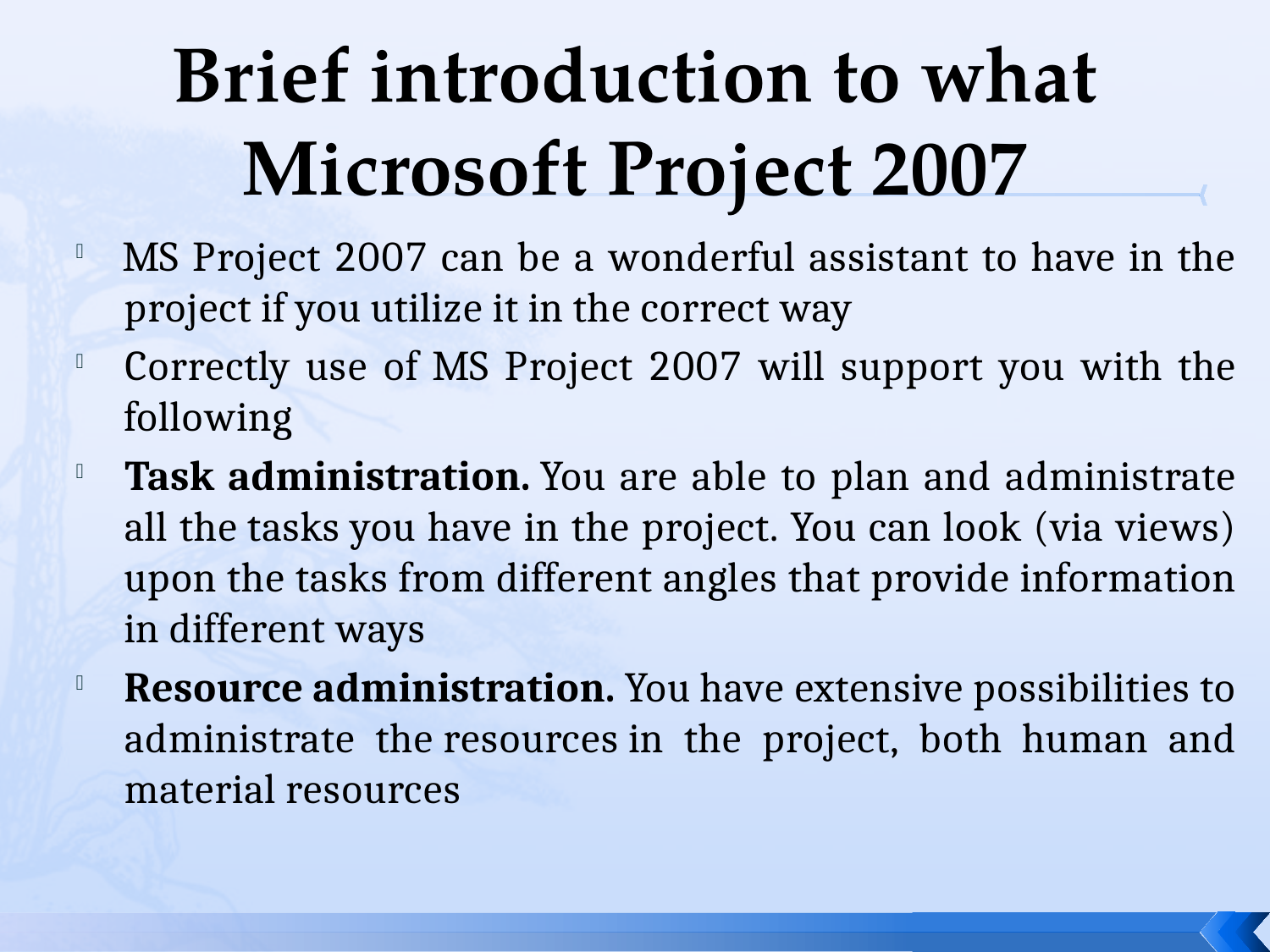

# Brief introduction to what Microsoft Project 2007
MS Project 2007 can be a wonderful assistant to have in the project if you utilize it in the correct way
Correctly use of MS Project 2007 will support you with the following
Task administration. You are able to plan and administrate all the tasks you have in the project. You can look (via views) upon the tasks from different angles that provide information in different ways
Resource administration. You have extensive possibilities to administrate the resources in the project, both human and material resources